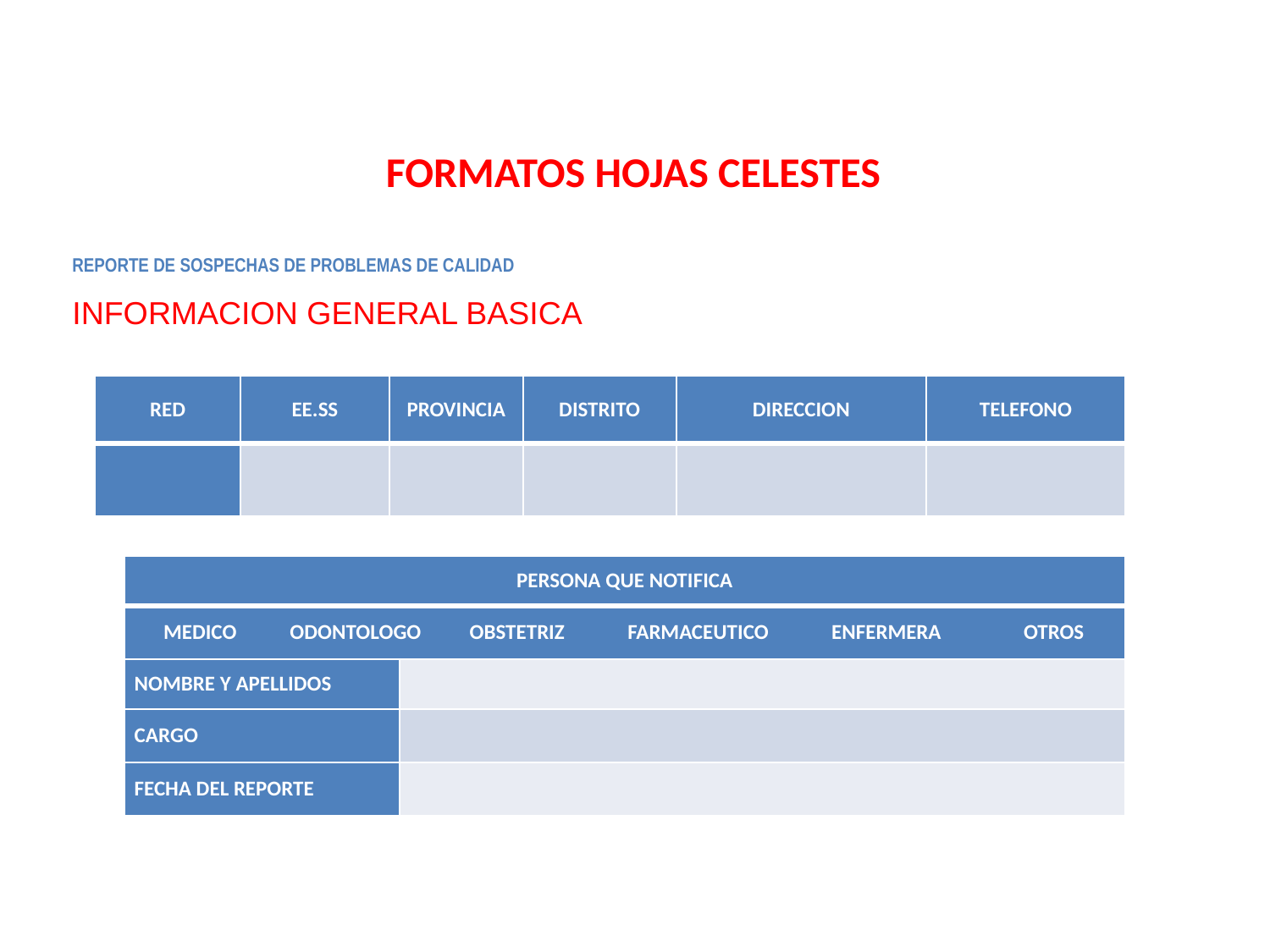

# FORMATOS HOJAS CELESTES
REPORTE DE SOSPECHAS DE PROBLEMAS DE CALIDAD

INFORMACION GENERAL BASICA
| RED | EE.SS | PROVINCIA | DISTRITO | DIRECCION | TELEFONO |
| --- | --- | --- | --- | --- | --- |
|  |  |  |  |  |  |
| PERSONA QUE NOTIFICA |  |
| --- | --- |
| MEDICO ODONTOLOGO OBSTETRIZ FARMACEUTICO ENFERMERA OTROS |  |
| NOMBRE Y APELLIDOS |  |
| CARGO |  |
| FECHA DEL REPORTE |  |